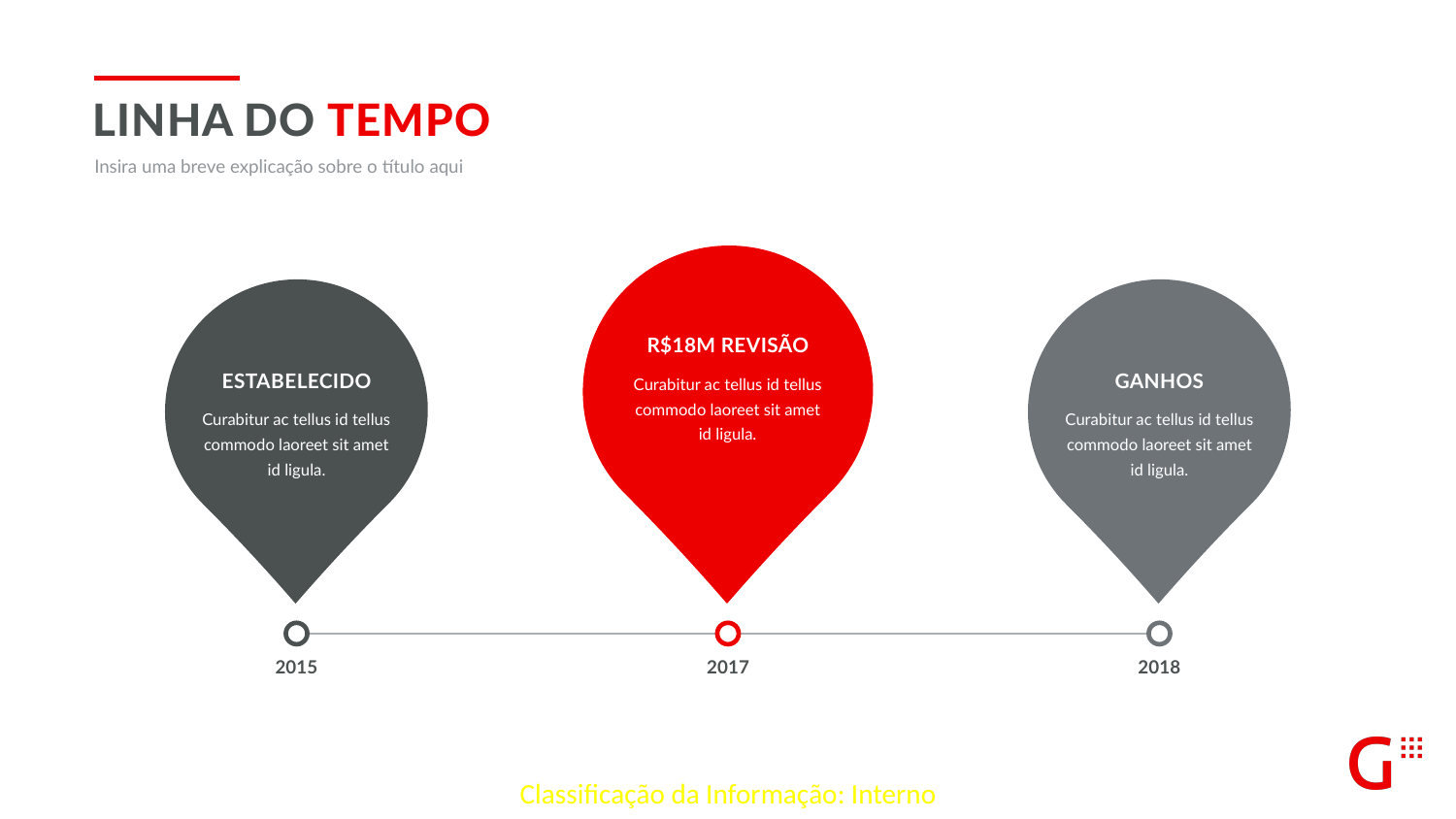

Linha do tempo
Insira uma breve explicação sobre o título aqui

R$18m revisão
Curabitur ac tellus id tellus commodo laoreet sit amet id ligula.

estabelecido
Curabitur ac tellus id tellus commodo laoreet sit amet id ligula.

ganhos
Curabitur ac tellus id tellus commodo laoreet sit amet id ligula.

2015
2017
2018